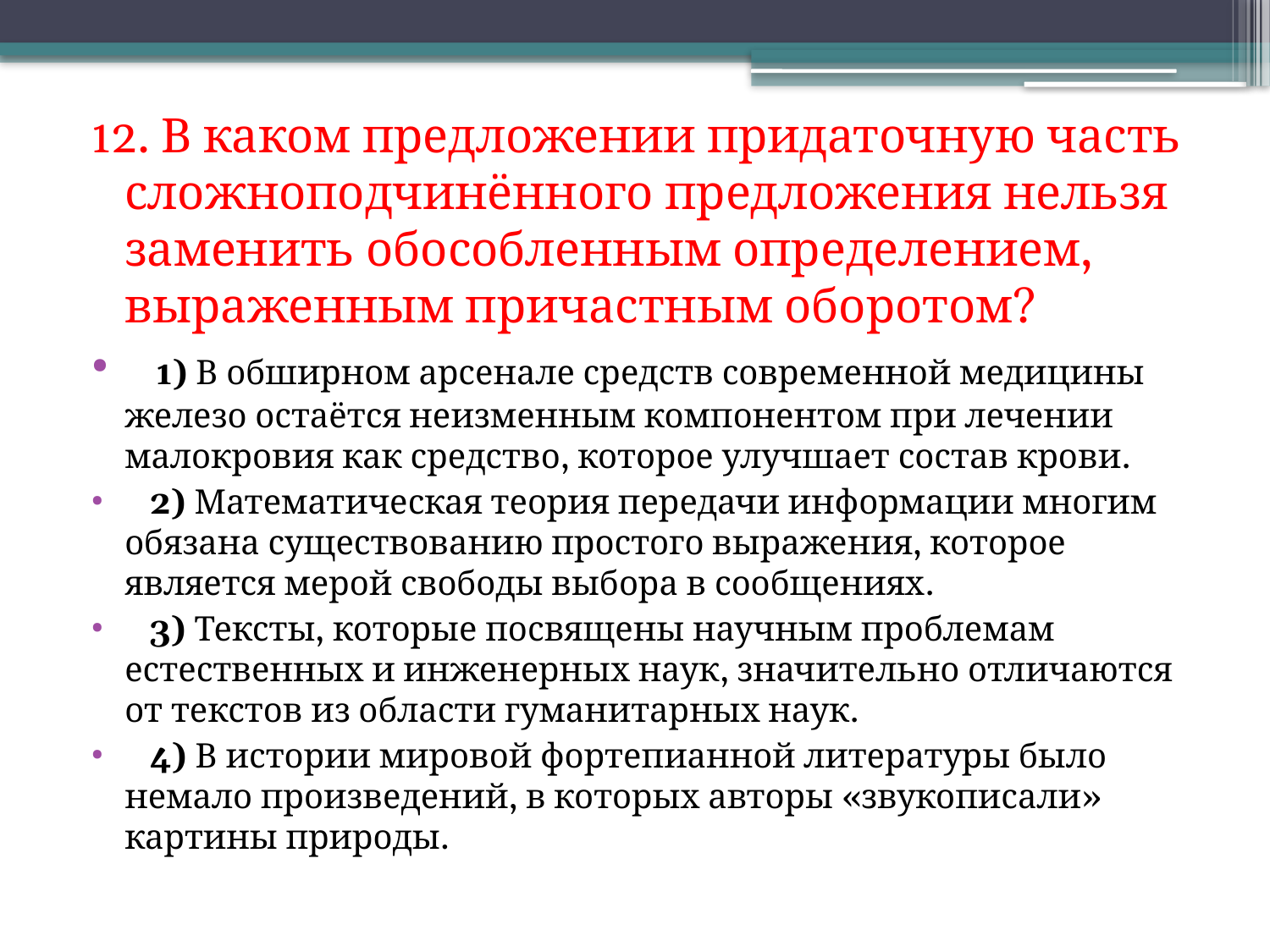

12. В каком предложении придаточную часть сложноподчинённого предложения нельзя заменить обособленным определением, выраженным причастным оборотом?
   1) В обширном арсенале средств современной медицины железо остаётся неизменным компонентом при лечении малокровия как средство, которое улучшает состав крови.
   2) Математическая теория передачи информации многим обязана существованию простого выражения, которое является мерой свободы выбора в сообщениях.
   3) Тексты, которые посвящены научным проблемам естественных и инженерных наук, значительно отличаются от текстов из области гуманитарных наук.
   4) В истории мировой фортепианной литературы было немало произведений, в которых авторы «звукописали» картины природы.